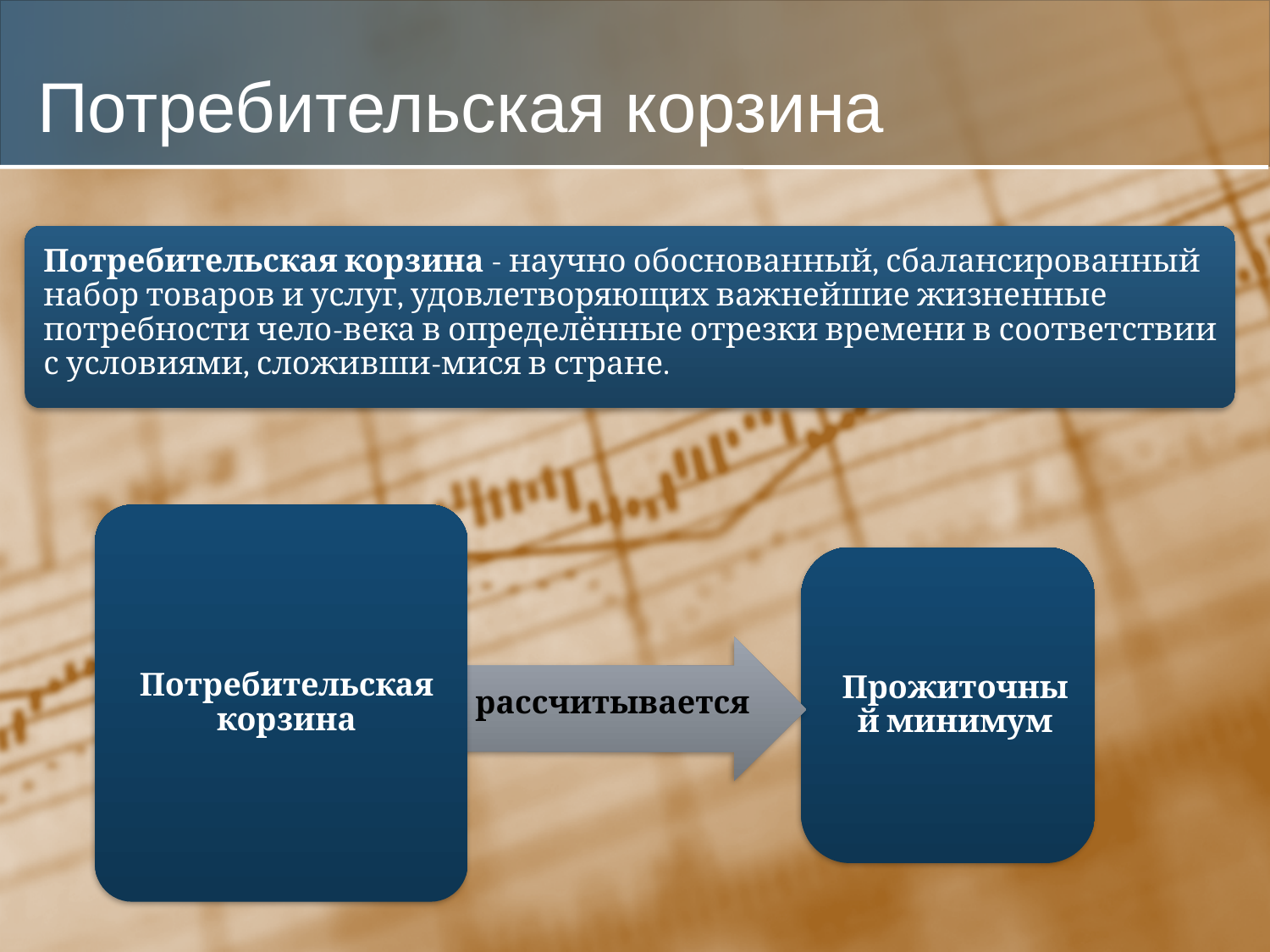

# Потребительская корзина
Потребительская корзина - научно обоснованный, сбалансированный набор товаров и услуг, удовлетворяющих важнейшие жизненные потребности чело-века в определённые отрезки времени в соответствии с условиями, сложивши-мися в стране.
Прожиточный минимум
Потребительская корзина
рассчитывается